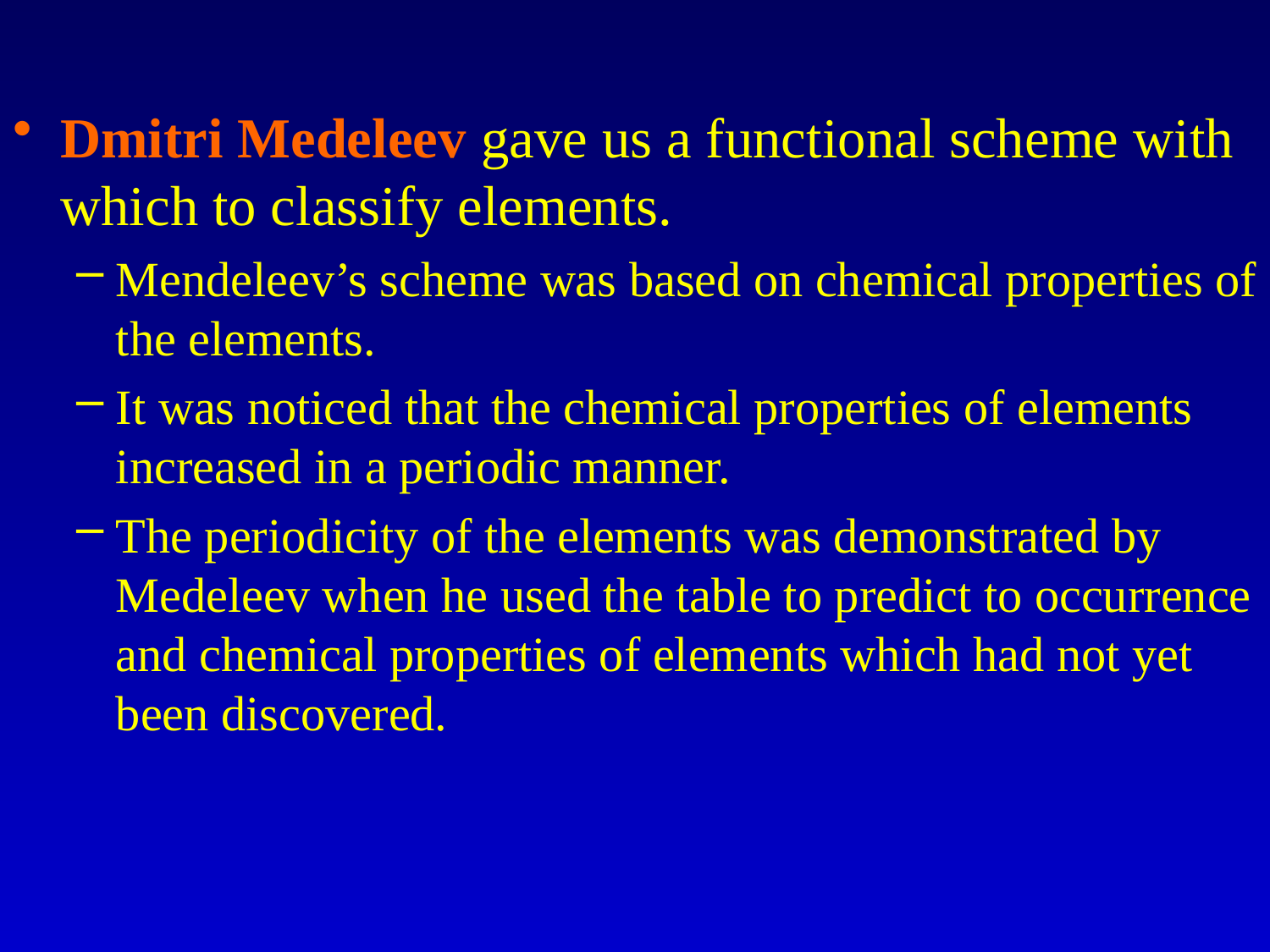

Dmitri Medeleev gave us a functional scheme with which to classify elements.
Mendeleev’s scheme was based on chemical properties of the elements.
It was noticed that the chemical properties of elements increased in a periodic manner.
The periodicity of the elements was demonstrated by Medeleev when he used the table to predict to occurrence and chemical properties of elements which had not yet been discovered.